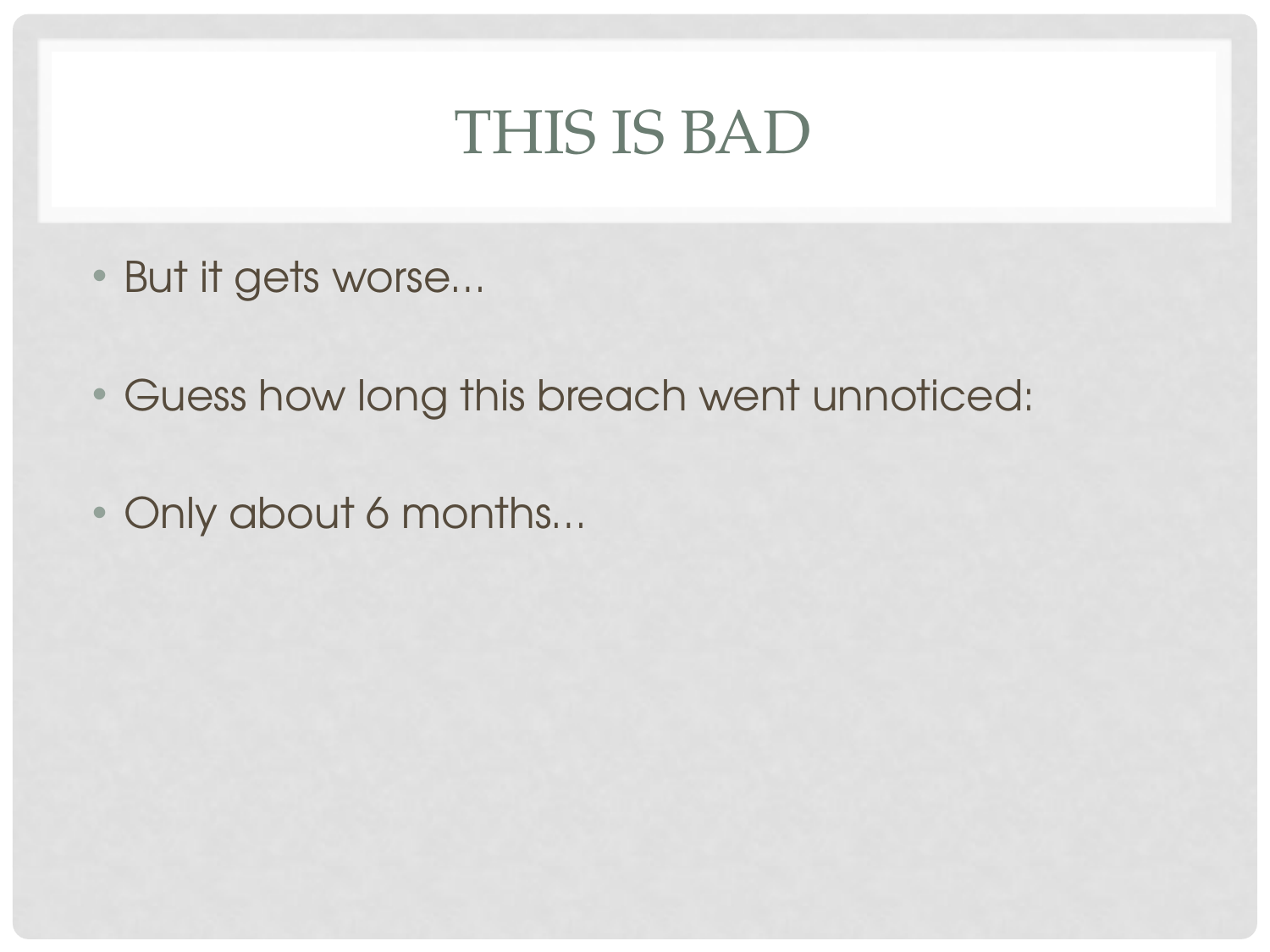

# This is bad
But it gets worse…

Guess how long this breach went unnoticed:

Only about 6 months…